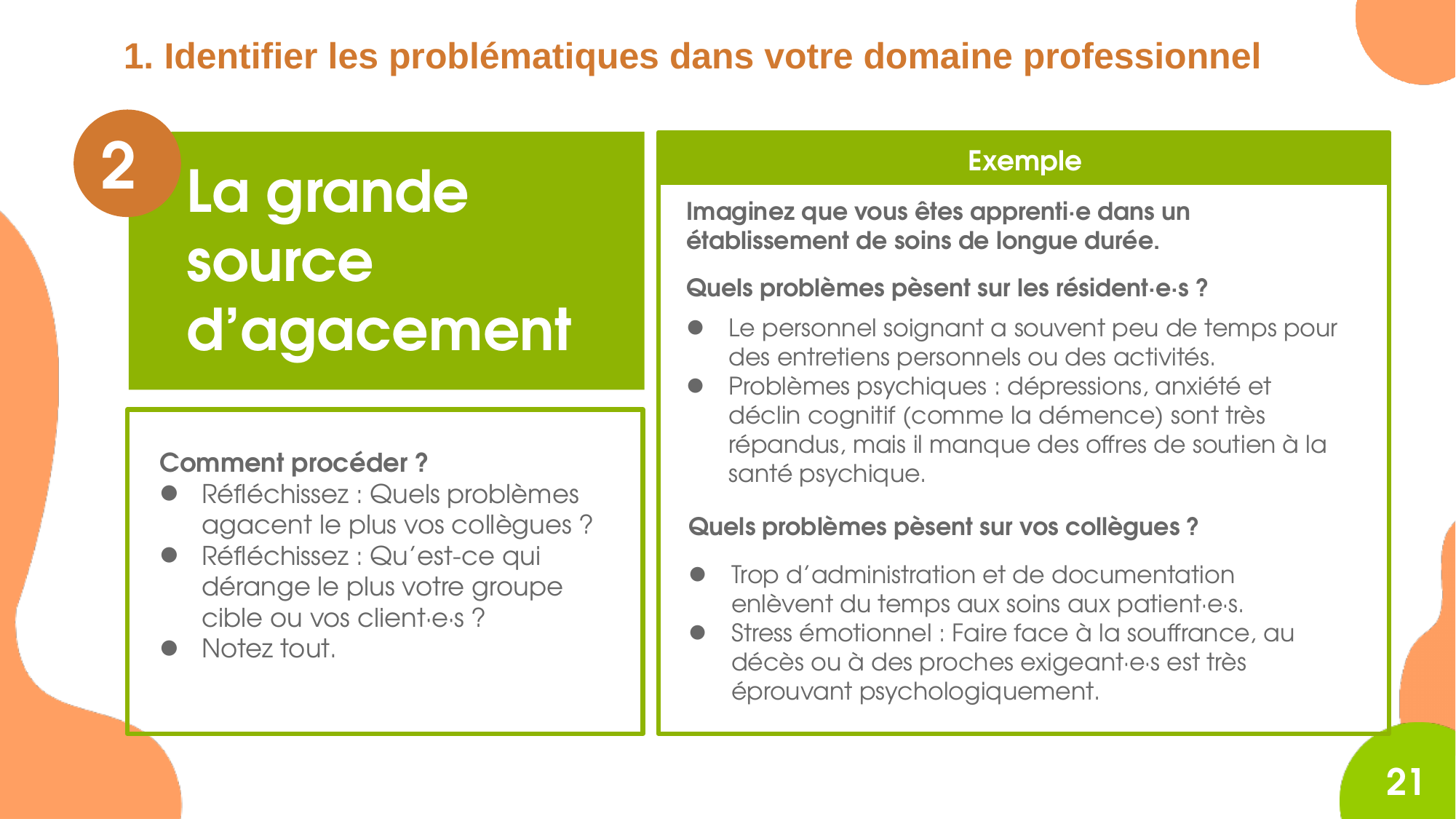

1. Identifier les problématiques dans votre domaine professionnel
2

Exemple

La grande source d’agacement
Imaginez que vous êtes apprenti·e dans un établissement de soins de longue durée.
Quels problèmes pèsent sur les résident·e·s ?
Le personnel soignant a souvent peu de temps pour des entretiens personnels ou des activités.
Problèmes psychiques : dépressions, anxiété et déclin cognitif (comme la démence) sont très répandus, mais il manque des offres de soutien à la santé psychique.

Comment procéder ?
Réfléchissez : Quels problèmes agacent le plus vos collègues ?
Réfléchissez : Qu’est-ce qui dérange le plus votre groupe cible ou vos client·e·s ?
Notez tout.
Quels problèmes pèsent sur vos collègues ?
Trop d’administration et de documentation enlèvent du temps aux soins aux patient·e·s.
Stress émotionnel : Faire face à la souffrance, au décès ou à des proches exigeant·e·s est très éprouvant psychologiquement.
21